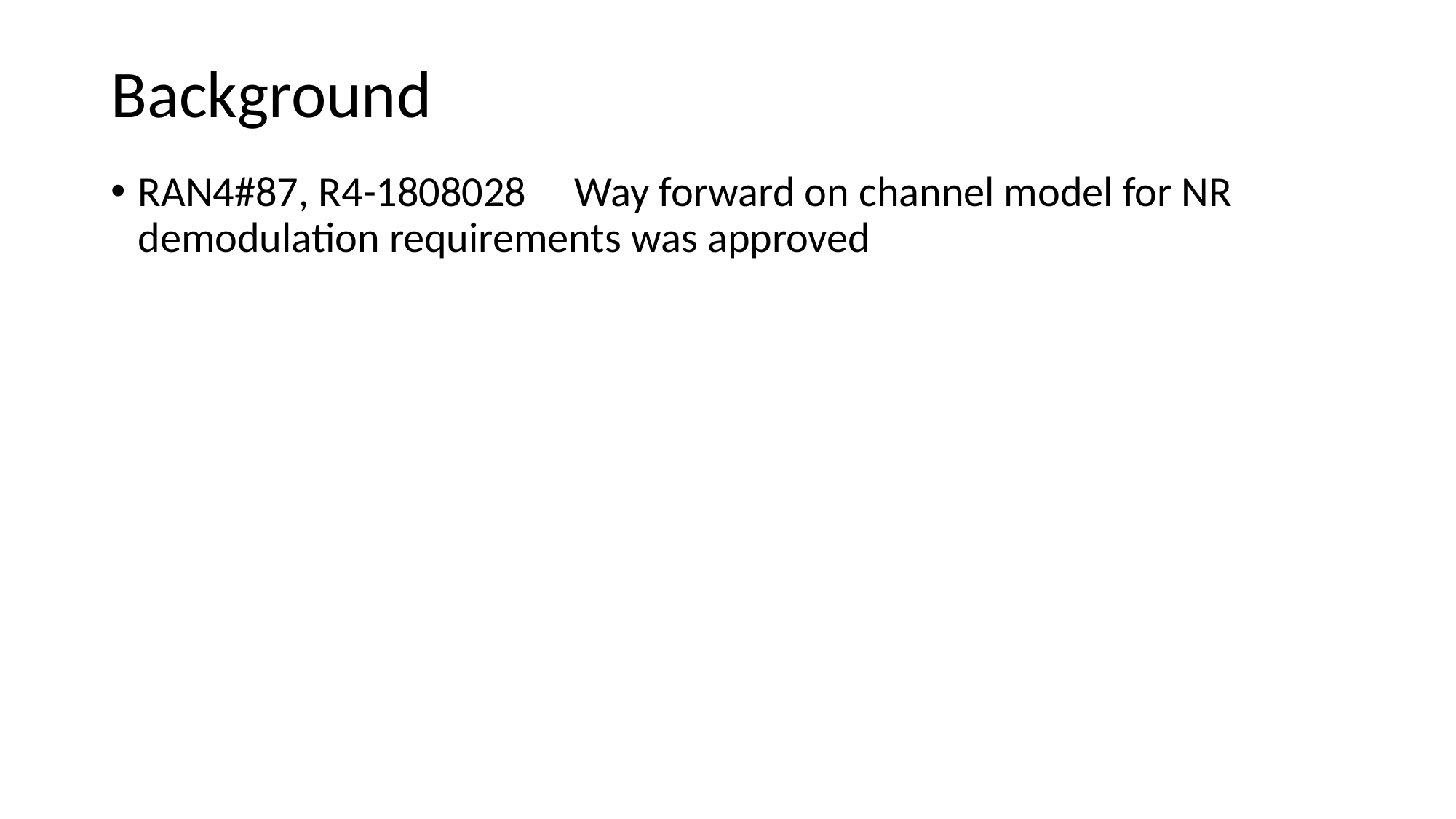

# Background
RAN4#87, R4-1808028	Way forward on channel model for NR demodulation requirements was approved